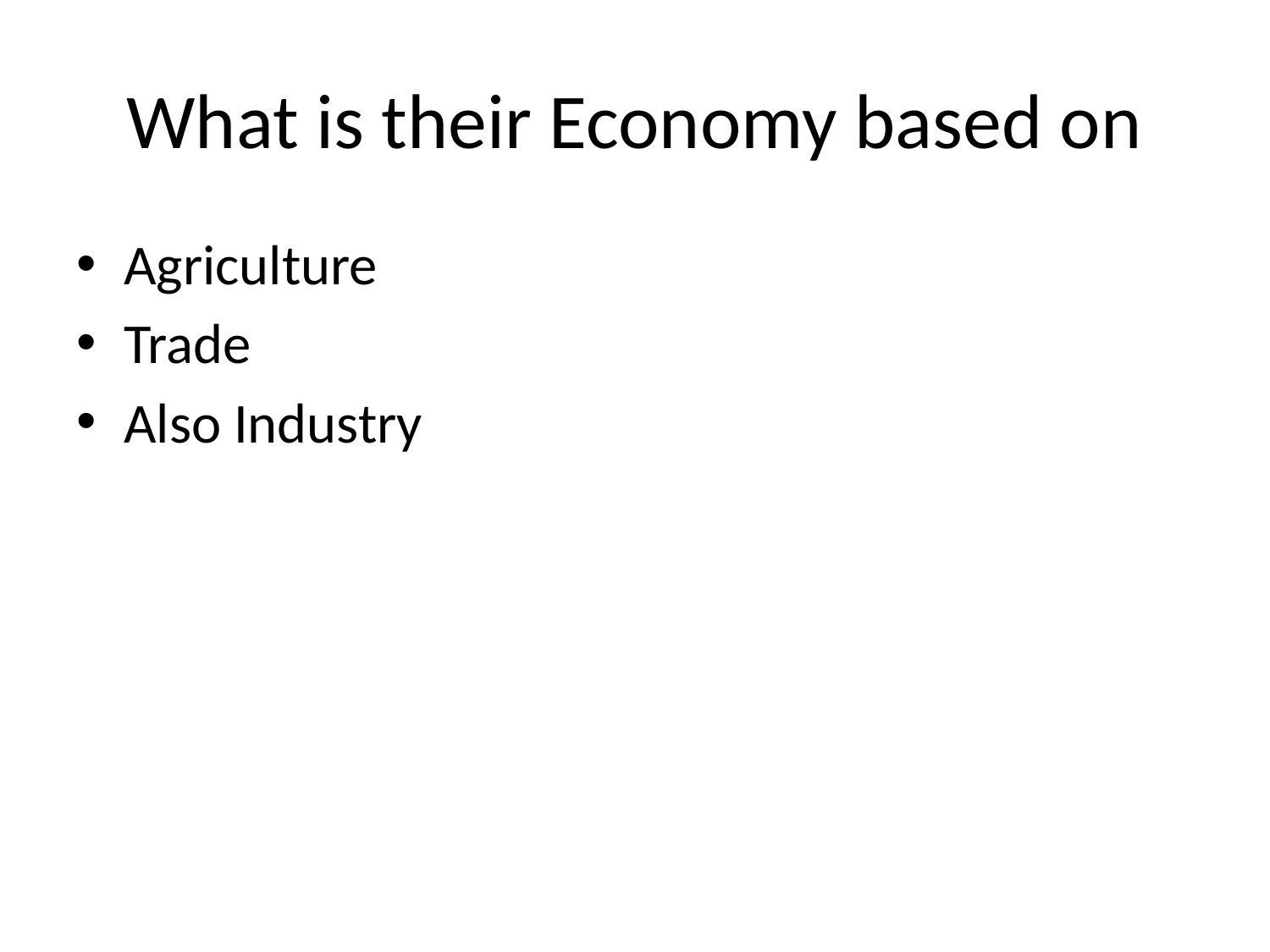

# What is their Economy based on
Agriculture
Trade
Also Industry